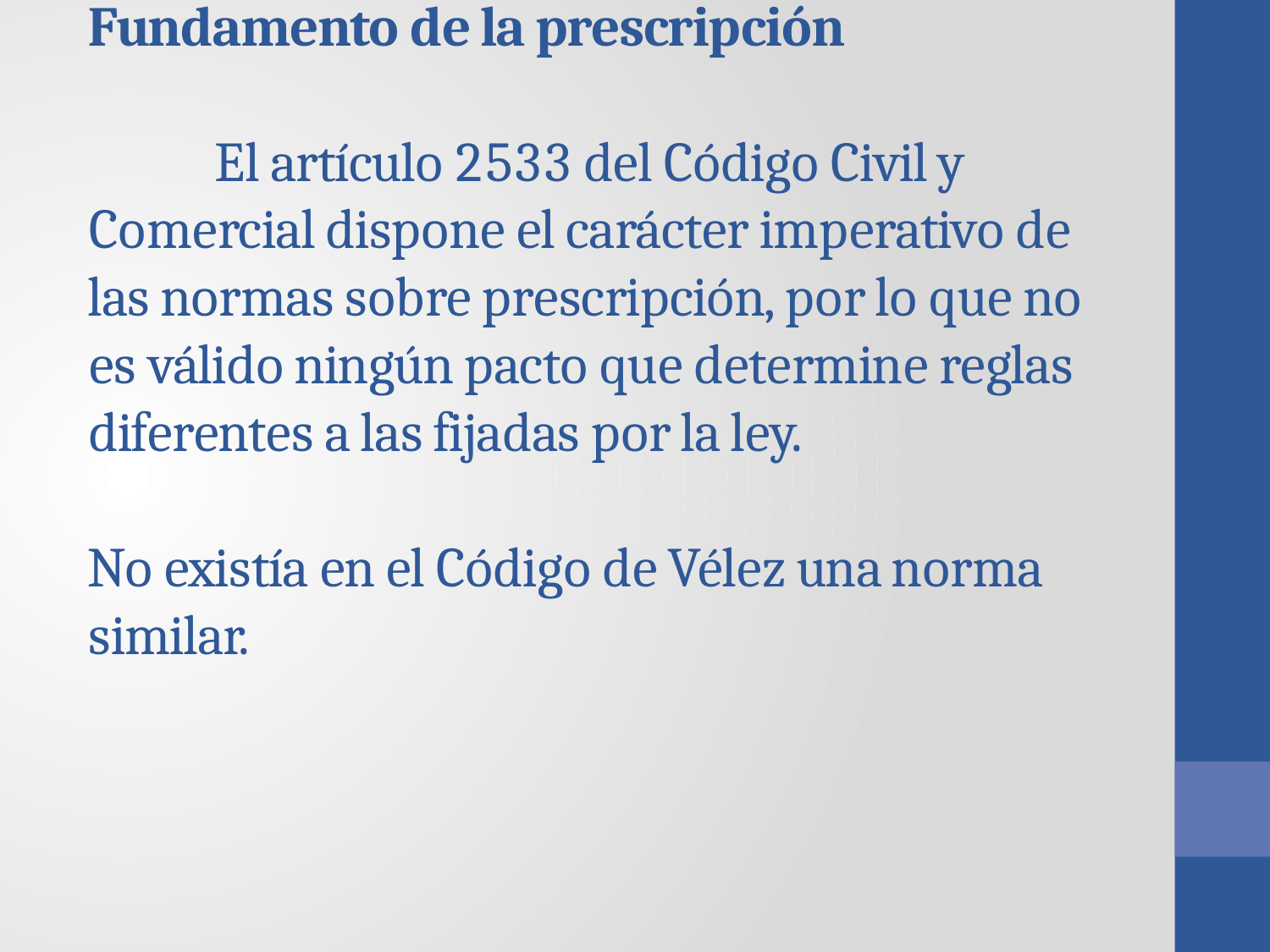

# Fundamento de la prescripción El artículo 2533 del Código Civil y Comercial dispone el carácter imperativo de las normas sobre prescripción, por lo que no es válido ningún pacto que determine reglas diferentes a las fijadas por la ley. No existía en el Código de Vélez una norma similar.